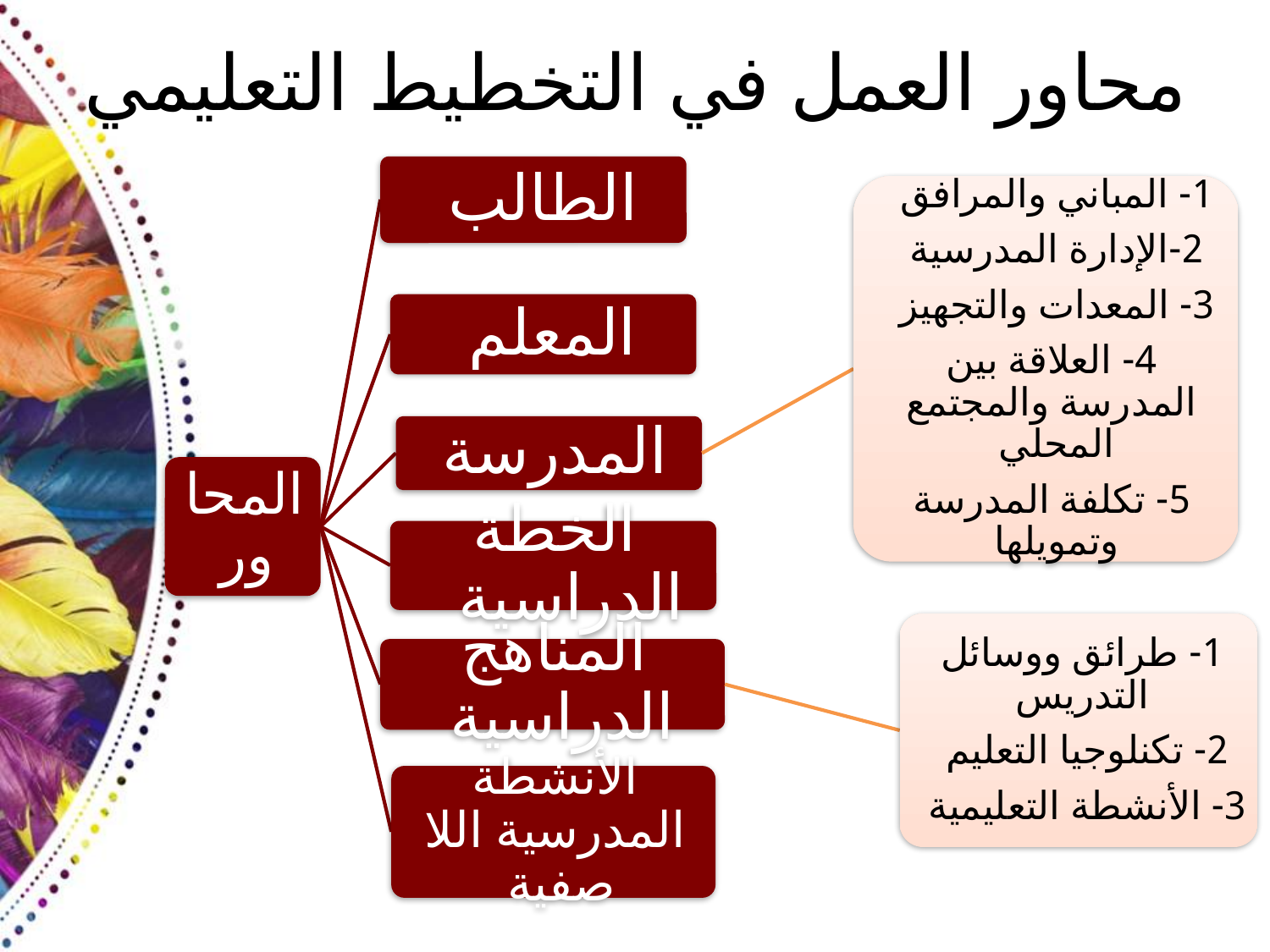

# محاور العمل في التخطيط التعليمي
المحاور

الطالب

المدرسة

1- المباني والمرافق
2-الإدارة المدرسية
3- المعدات والتجهيز
4- العلاقة بين المدرسة والمجتمع المحلي
5- تكلفة المدرسة وتمويلها

المعلم

الأنشطة المدرسية اللا صفية

الخطة الدراسية

المناهج الدراسية

1- طرائق ووسائل التدريس
2- تكنلوجيا التعليم
3- الأنشطة التعليمية